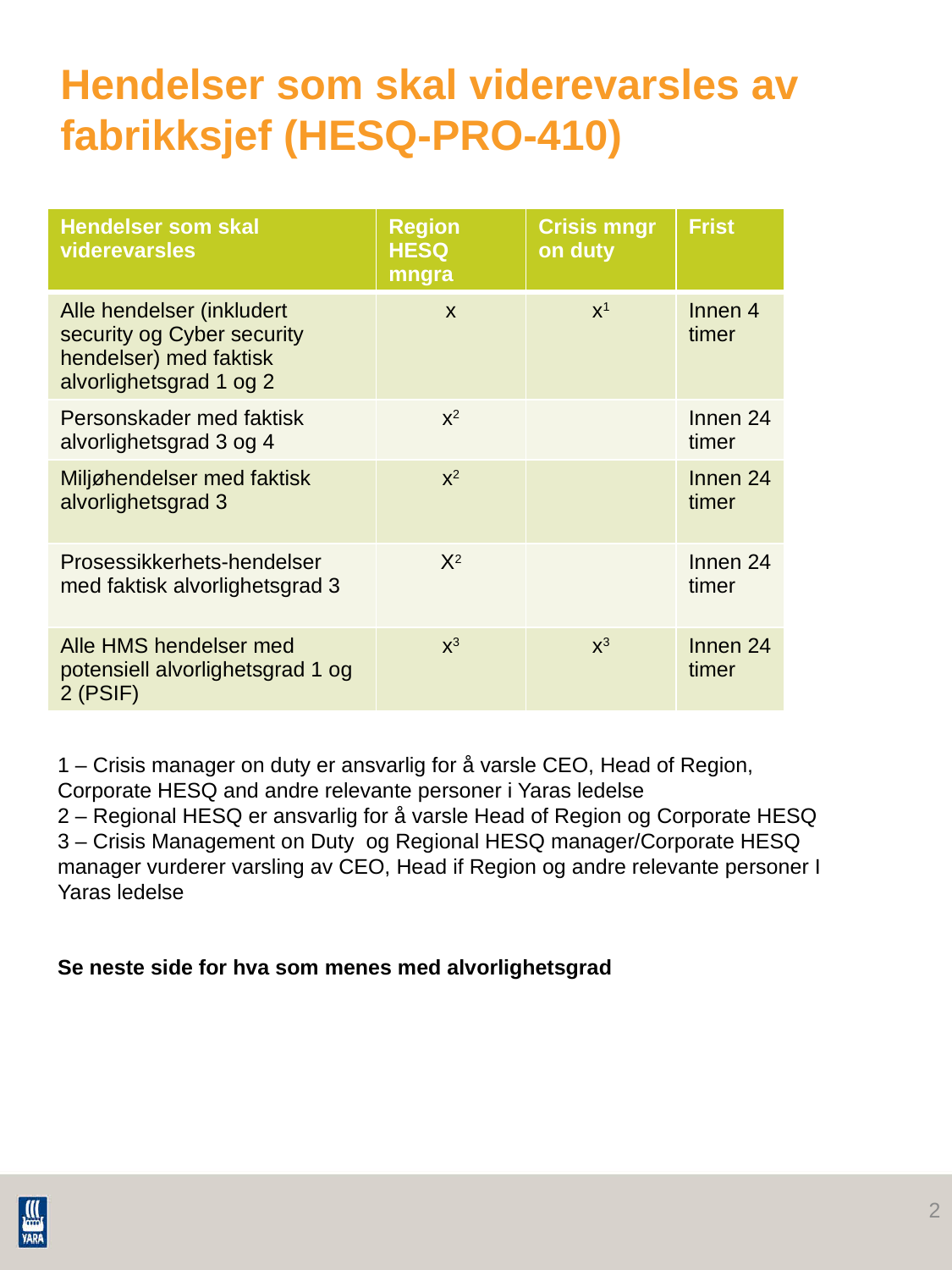

# Hendelser som skal viderevarsles av fabrikksjef (HESQ-PRO-410)
| Hendelser som skal viderevarsles | Region HESQ mngra | Crisis mngr on duty | Frist |
| --- | --- | --- | --- |
| Alle hendelser (inkludert security og Cyber security hendelser) med faktisk alvorlighetsgrad 1 og 2 | x | x1 | Innen 4 timer |
| Personskader med faktisk alvorlighetsgrad 3 og 4 | x2 |  | Innen 24 timer |
| Miljøhendelser med faktisk alvorlighetsgrad 3 | x2 |  | Innen 24 timer |
| Prosessikkerhets-hendelser med faktisk alvorlighetsgrad 3 | X2 |  | Innen 24 timer |
| Alle HMS hendelser med potensiell alvorlighetsgrad 1 og 2 (PSIF) | x3 | x3 | Innen 24 timer |
1 – Crisis manager on duty er ansvarlig for å varsle CEO, Head of Region, Corporate HESQ and andre relevante personer i Yaras ledelse
2 – Regional HESQ er ansvarlig for å varsle Head of Region og Corporate HESQ
3 – Crisis Management on Duty  og Regional HESQ manager/Corporate HESQ manager vurderer varsling av CEO, Head if Region og andre relevante personer I Yaras ledelse

Se neste side for hva som menes med alvorlighetsgrad

2